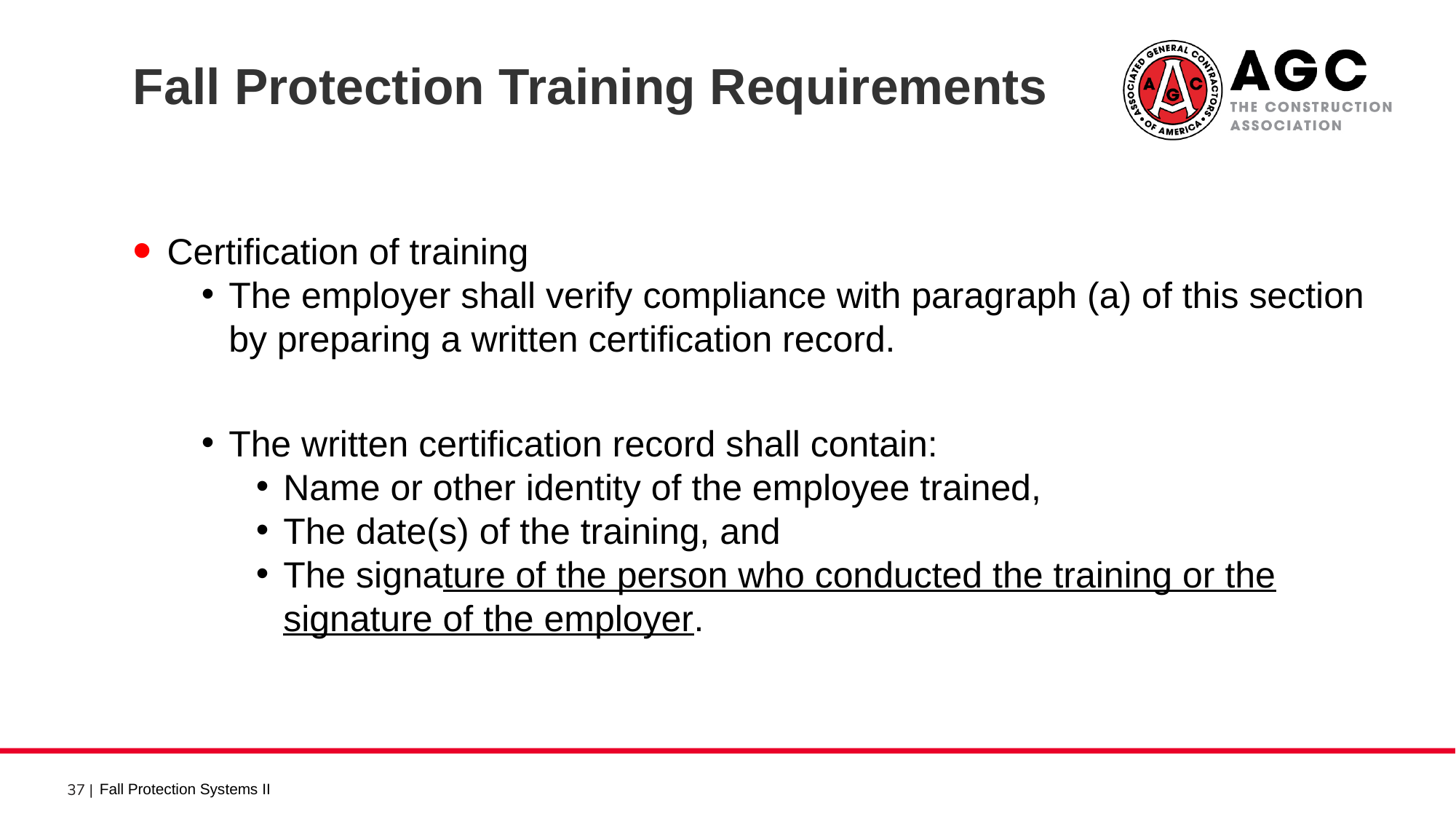

Fall Protection Training Requirements 4
Certification of training
The employer shall verify compliance with paragraph (a) of this section by preparing a written certification record.

The written certification record shall contain:
Name or other identity of the employee trained,
The date(s) of the training, and
The signature of the person who conducted the training or the signature of the employer.
Fall Protection Systems II